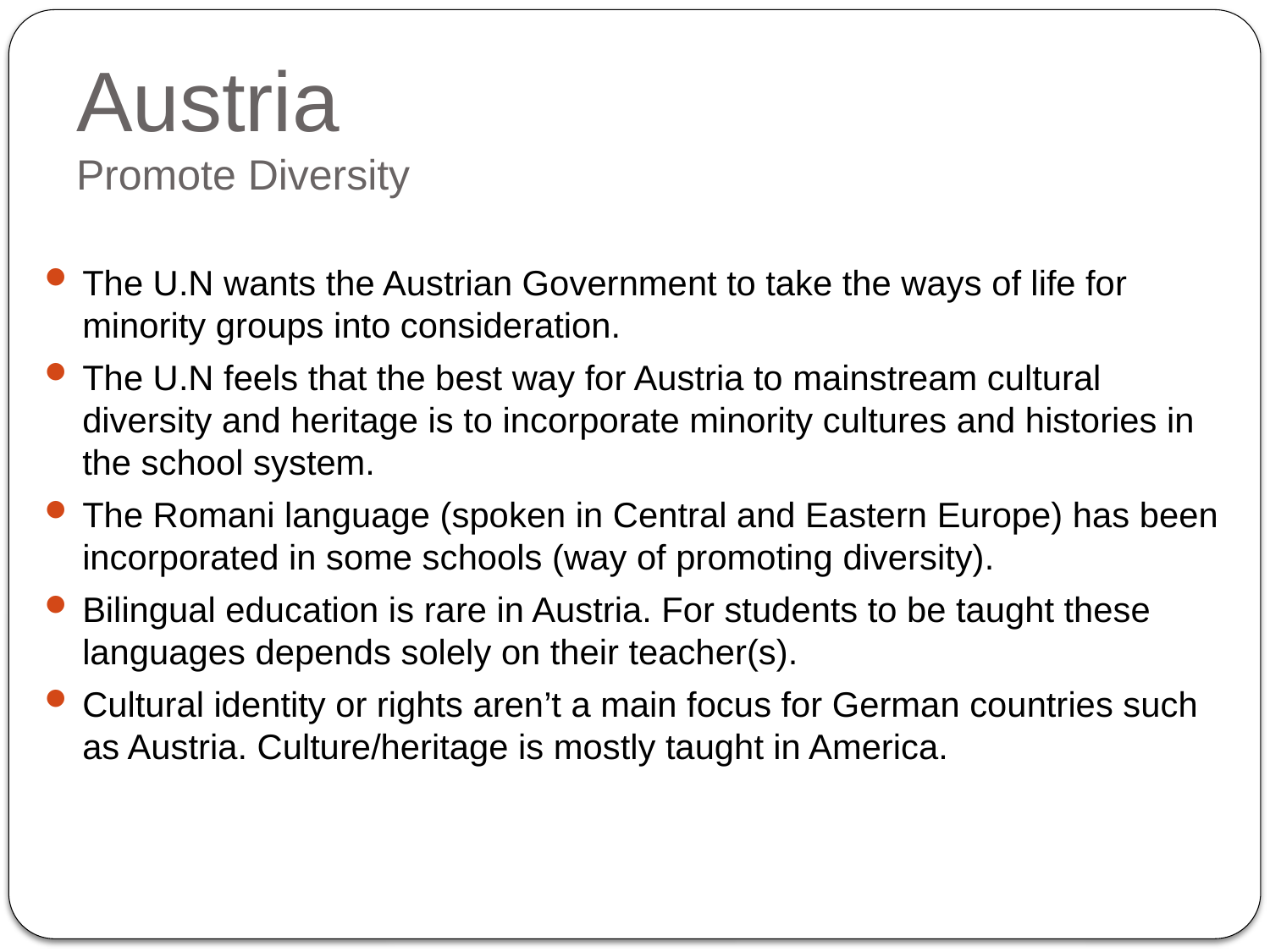

# Austria Promote Diversity
The U.N wants the Austrian Government to take the ways of life for minority groups into consideration.
The U.N feels that the best way for Austria to mainstream cultural diversity and heritage is to incorporate minority cultures and histories in the school system.
The Romani language (spoken in Central and Eastern Europe) has been incorporated in some schools (way of promoting diversity).
Bilingual education is rare in Austria. For students to be taught these languages depends solely on their teacher(s).
Cultural identity or rights aren’t a main focus for German countries such as Austria. Culture/heritage is mostly taught in America.